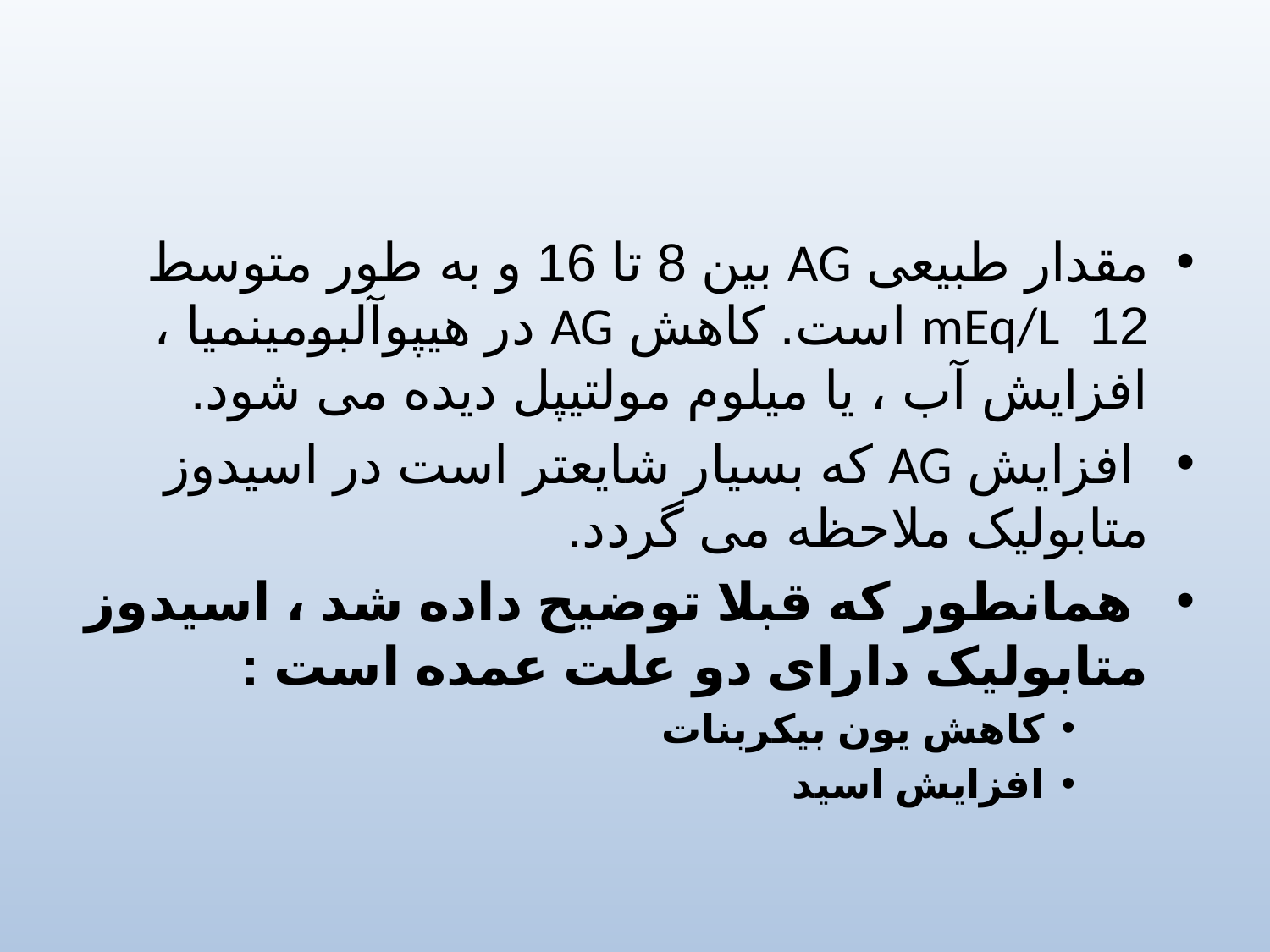

#
مقدار طبیعی AG بین 8 تا 16 و به طور متوسط 12  mEq/L است. کاهش AG در هیپوآلبومینمیا ، افزایش آب ، یا میلوم مولتیپل دیده می شود.
 افزایش AG که بسیار شایعتر است در اسیدوز متابولیک ملاحظه می گردد.
 همانطور که قبلا توضیح داده شد ، اسیدوز متابولیک دارای دو علت عمده است :
کاهش یون بیکربنات
افزایش اسید